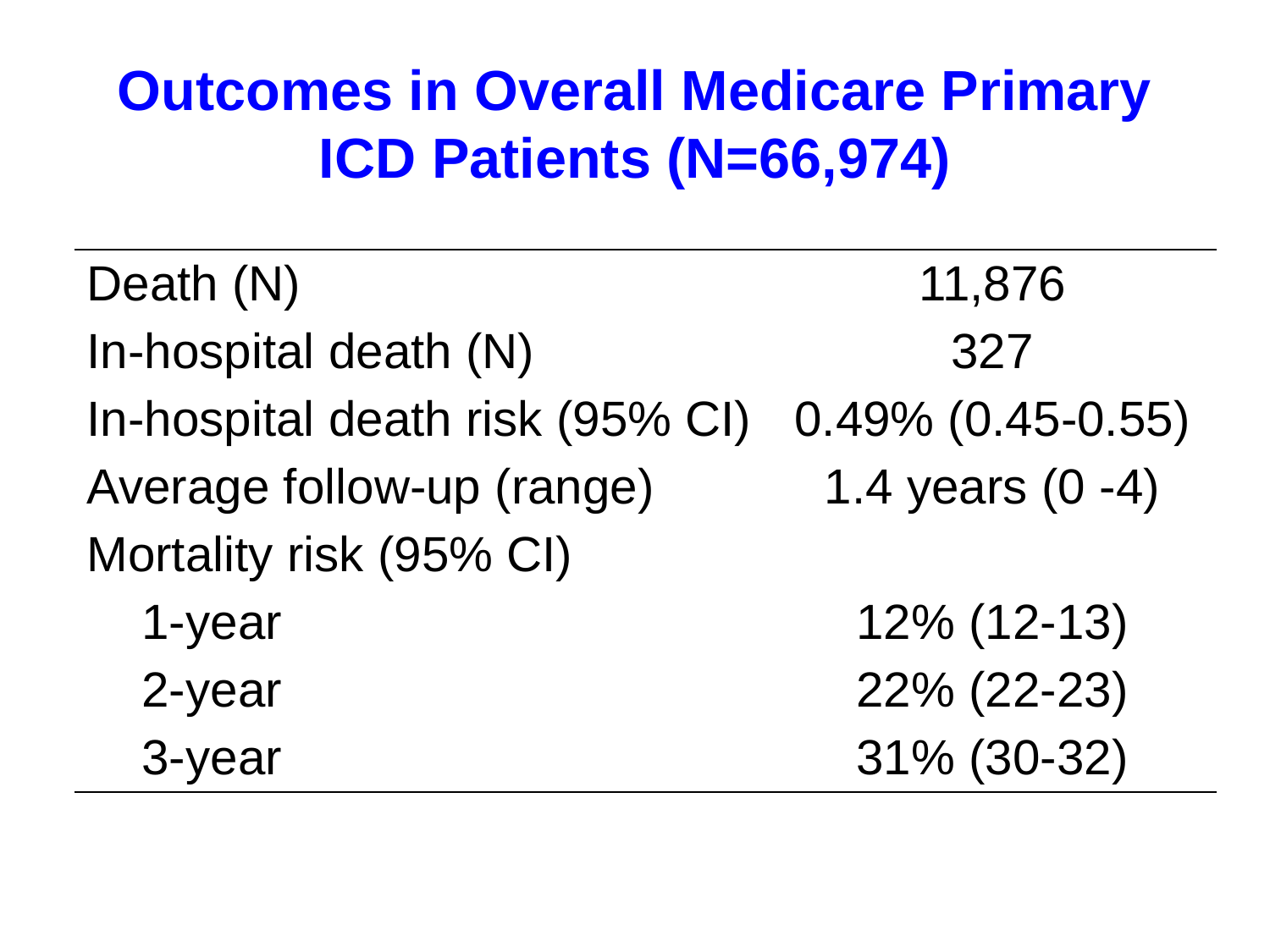

# Outcomes in Overall Medicare Primary ICD Patients (N=66,974)
| Death (N) | 11,876 |
| --- | --- |
| In-hospital death (N) | 327 |
| In-hospital death risk (95% CI) | 0.49% (0.45-0.55) |
| Average follow-up (range) | 1.4 years (0 -4) |
| Mortality risk (95% CI) |  |
| 1-year | 12% (12-13) |
| 2-year | 22% (22-23) |
| 3-year | 31% (30-32) |